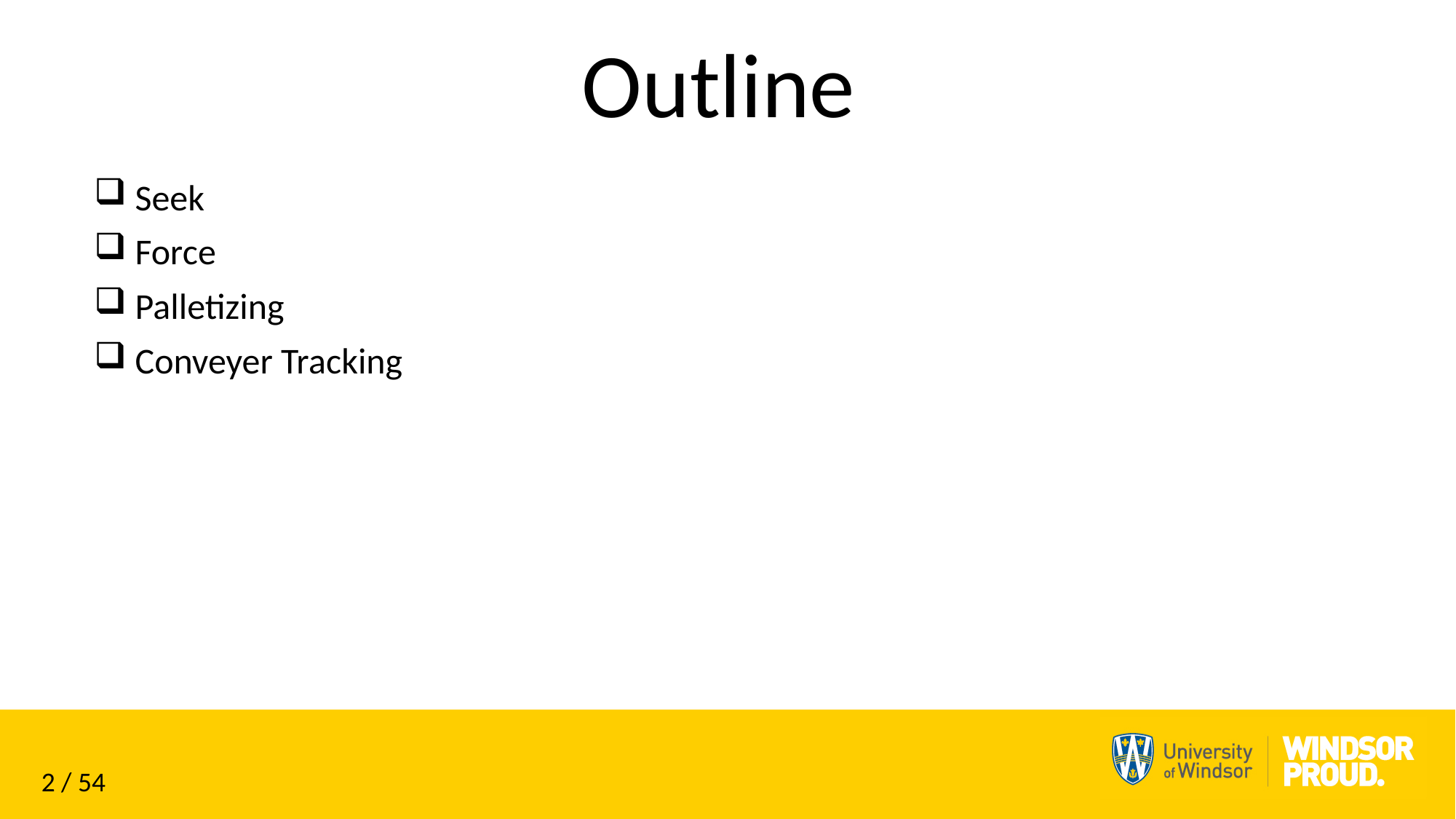

# Outline
Seek
Force
Palletizing
Conveyer Tracking

2